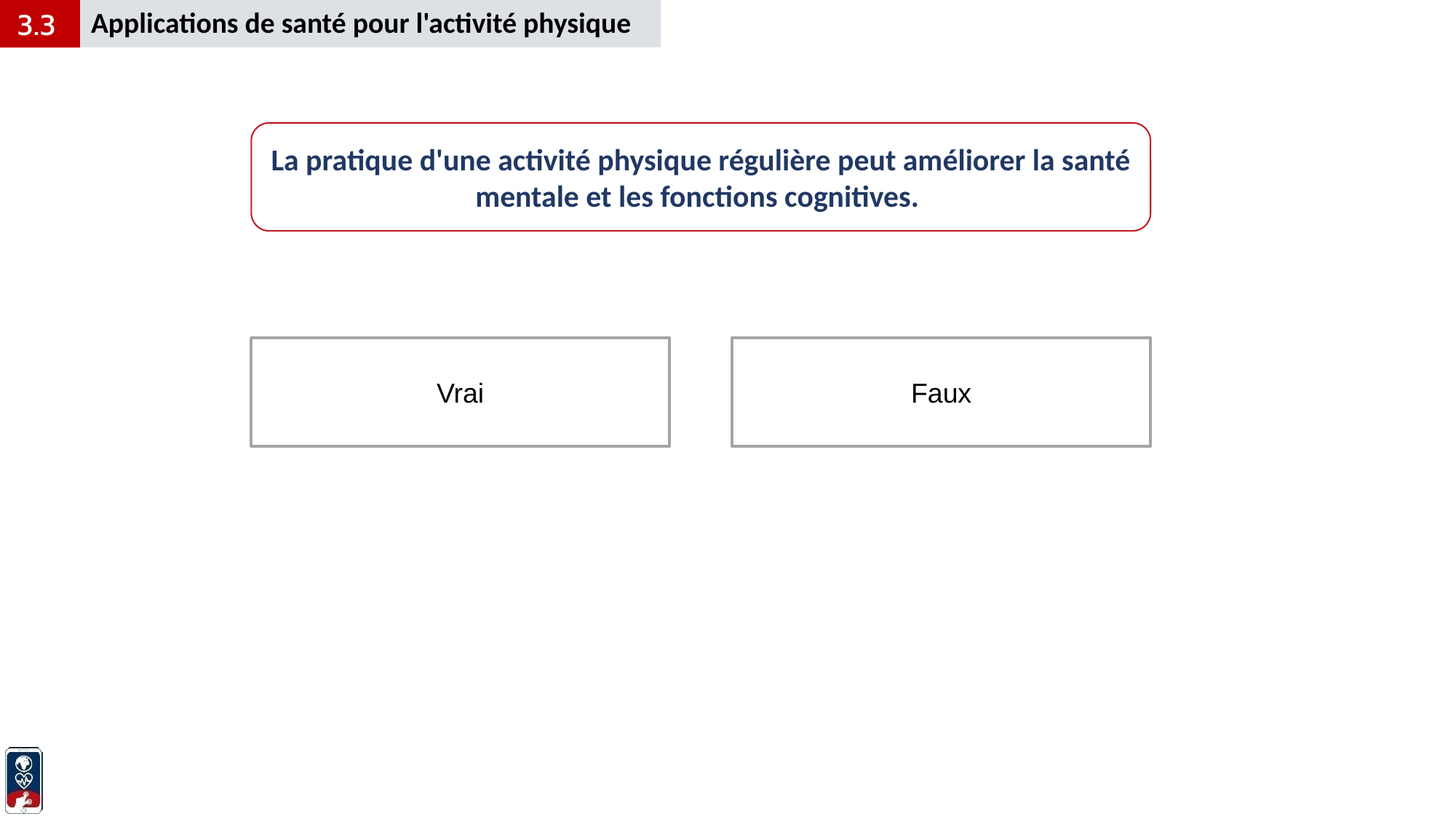

Applications de santé pour l'activité physique
3.3
La pratique d'une activité physique régulière peut améliorer la santé mentale et les fonctions cognitives.
Faux
Vrai